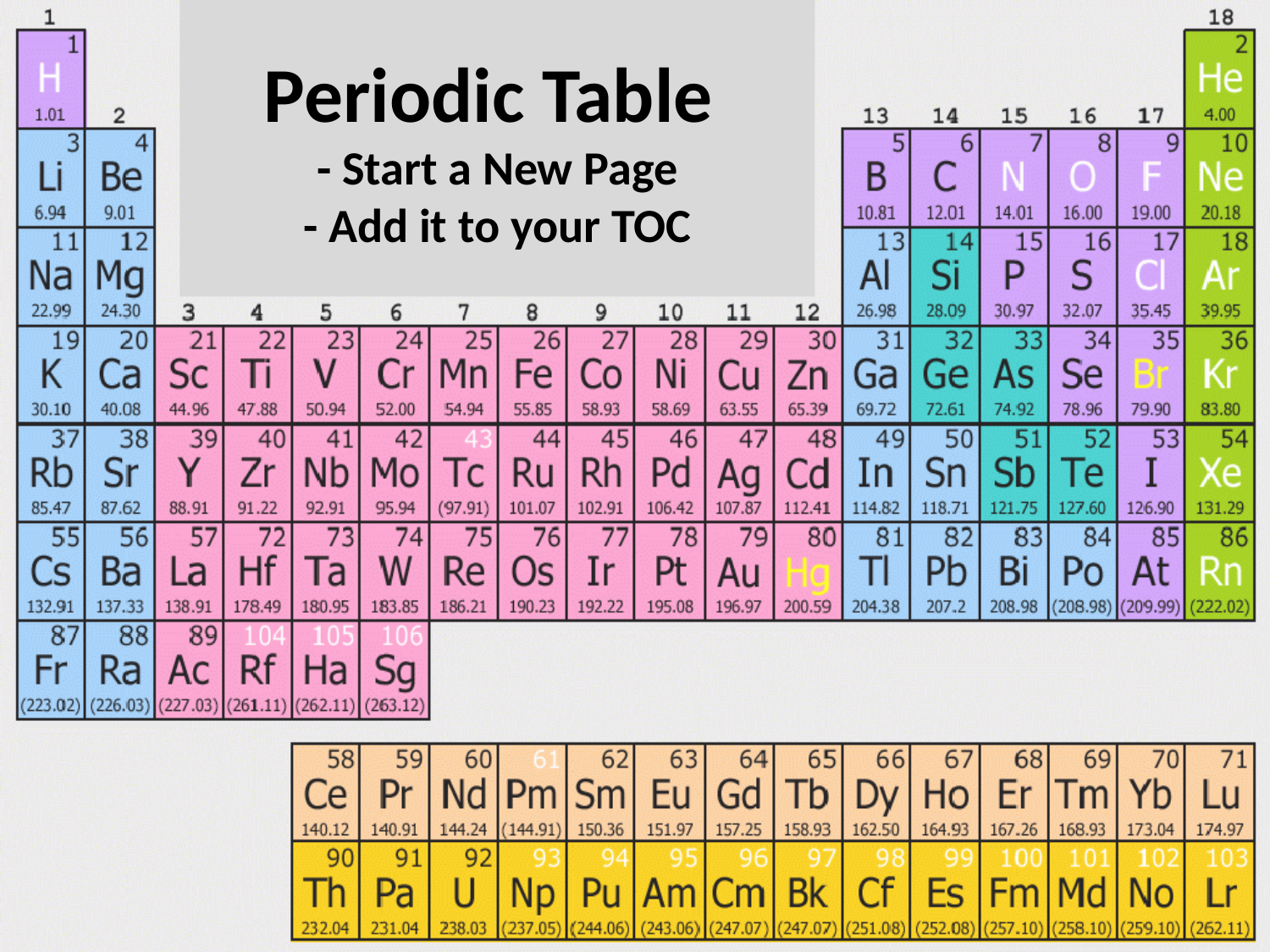

# Periodic Table - Start a New Page - Add it to your TOC